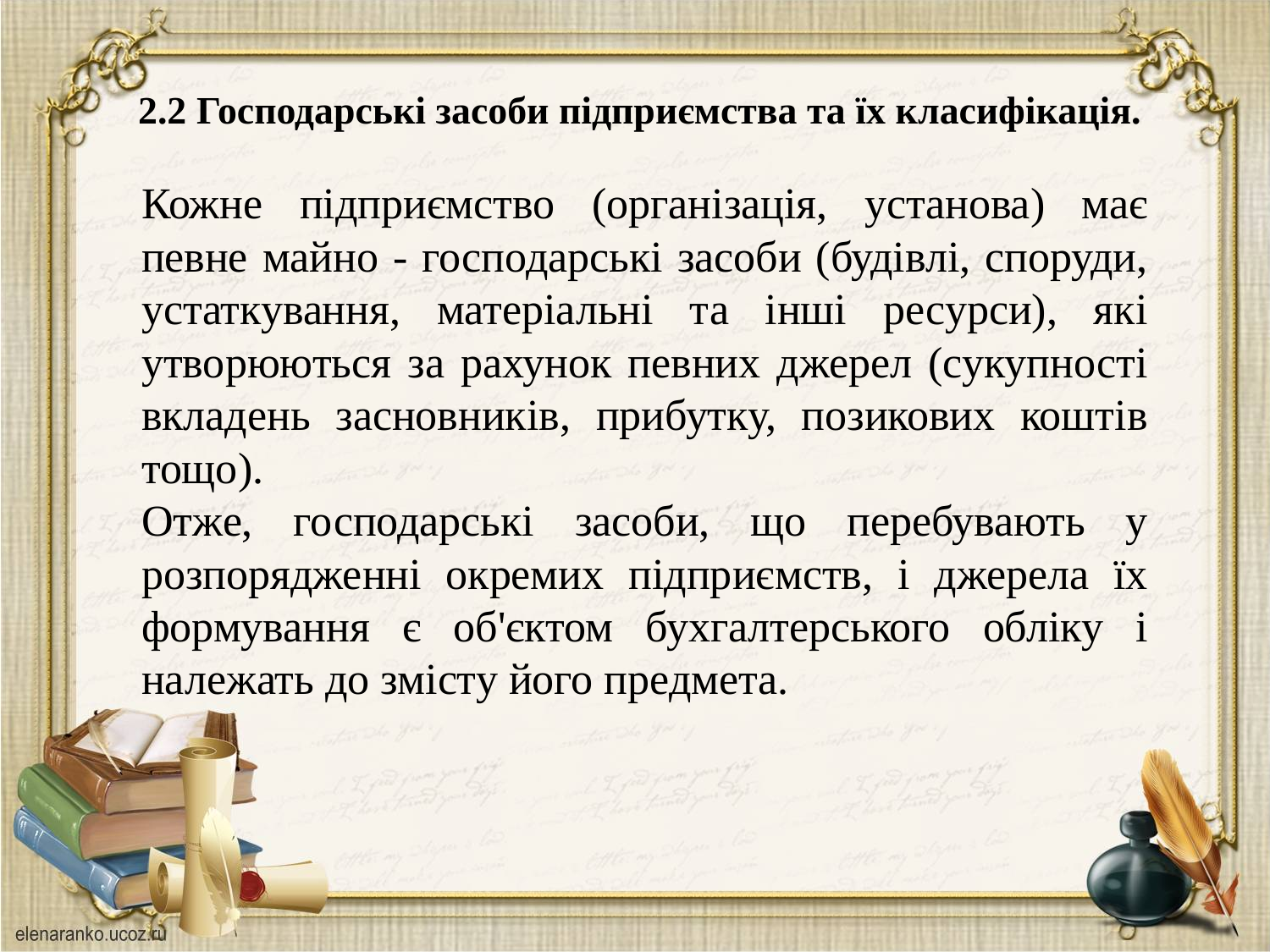

2.2 Господарські засоби підприємства та їх класифікація.
Кожне підприємство (організація, установа) має певне майно - господарські засоби (будівлі, споруди, устаткування, матеріальні та інші ресурси), які утворюються за рахунок певних джерел (сукупності вкладень засновників, прибутку, позикових коштів тощо).
Отже, господарські засоби, що перебувають у розпорядженні окремих підприємств, і джерела їх формування є об'єктом бухгалтерського обліку і належать до змісту його предмета.